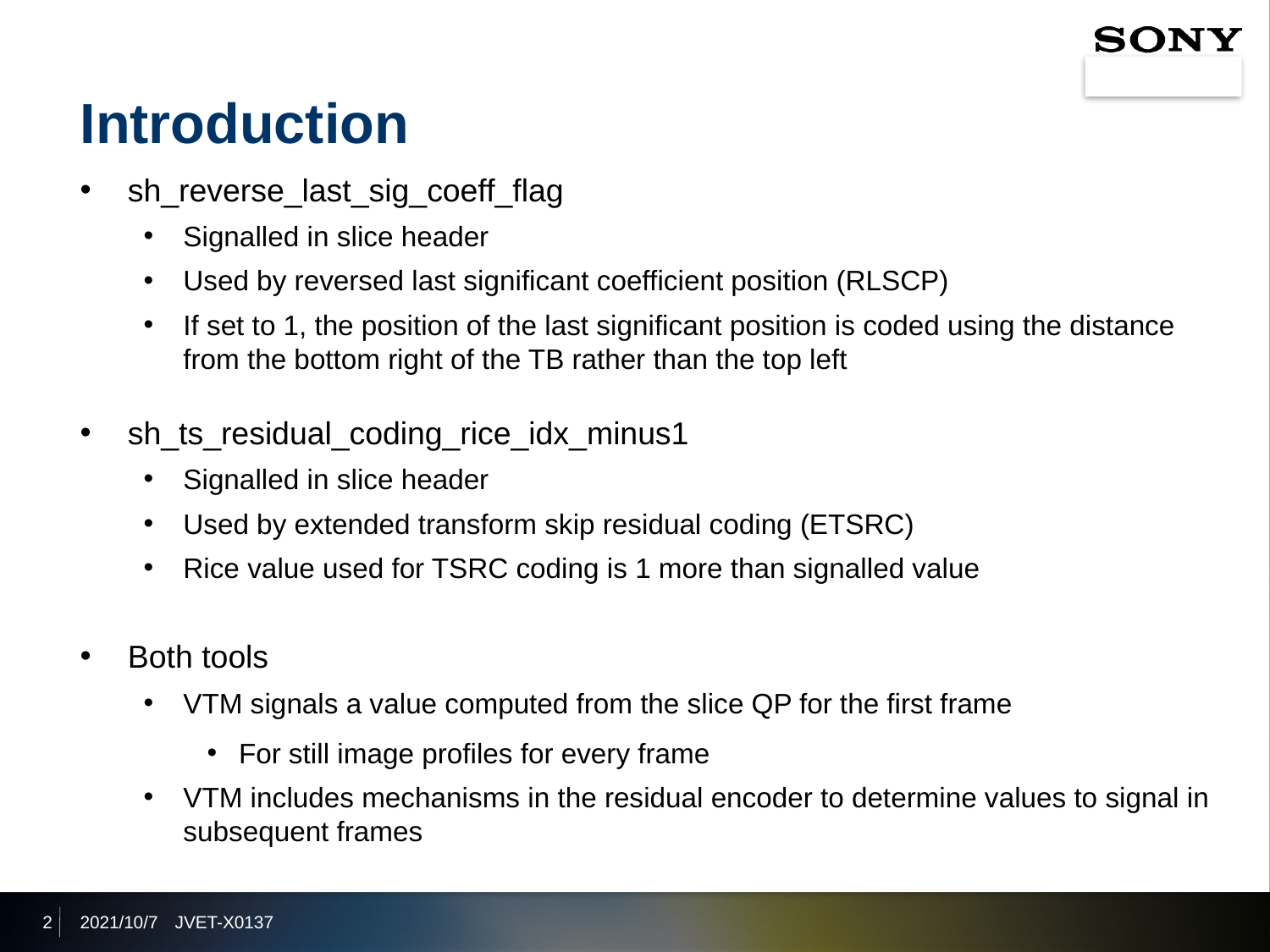

# Introduction
sh_reverse_last_sig_coeff_flag
Signalled in slice header
Used by reversed last significant coefficient position (RLSCP)
If set to 1, the position of the last significant position is coded using the distance from the bottom right of the TB rather than the top left

sh_ts_residual_coding_rice_idx_minus1
Signalled in slice header
Used by extended transform skip residual coding (ETSRC)
Rice value used for TSRC coding is 1 more than signalled value

Both tools
VTM signals a value computed from the slice QP for the first frame
For still image profiles for every frame
VTM includes mechanisms in the residual encoder to determine values to signal in subsequent frames

2
2021/10/7
JVET-X0137